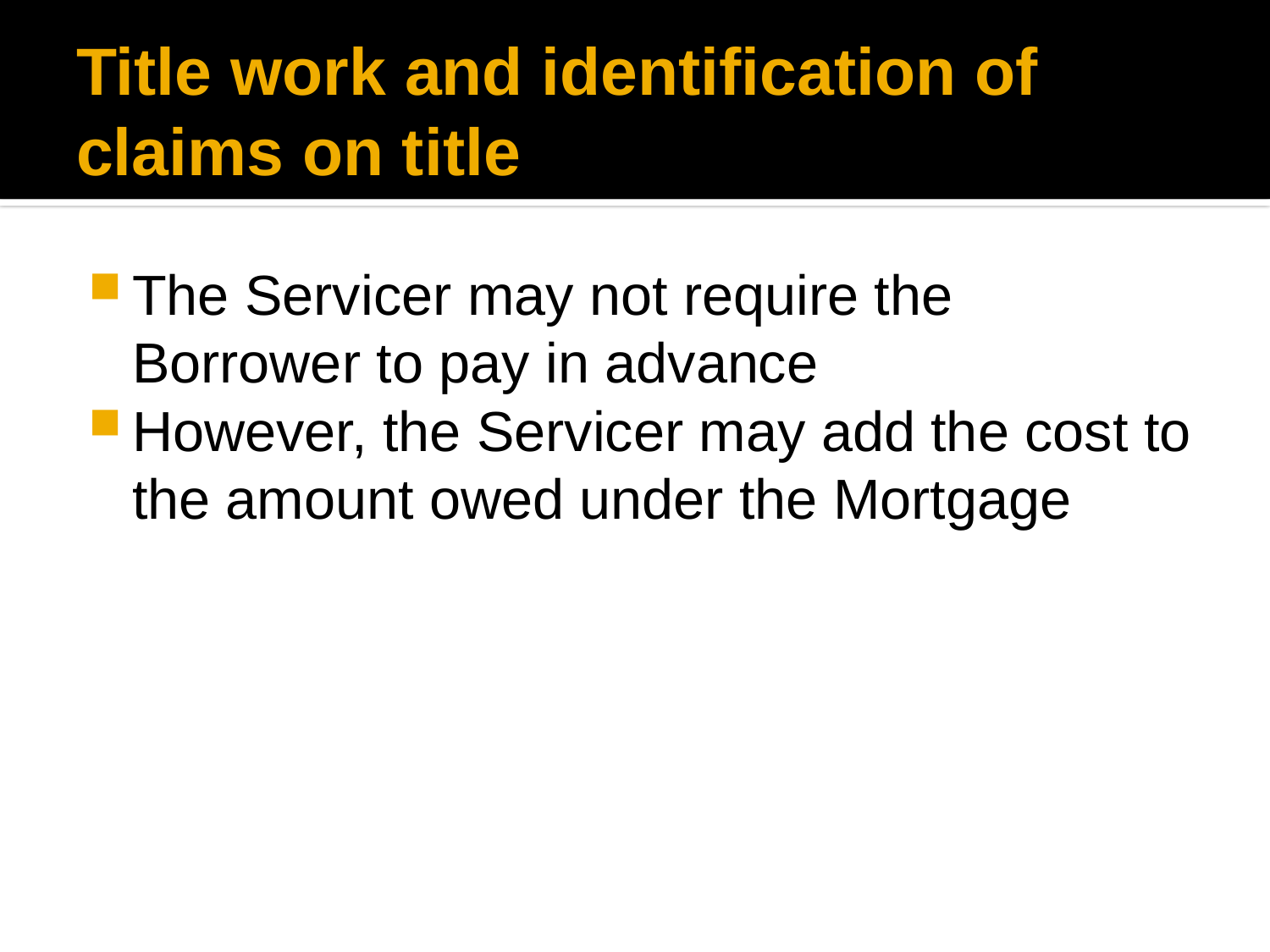

# Title work and identification of claims on title
The Servicer may not require the Borrower to pay in advance
However, the Servicer may add the cost to the amount owed under the Mortgage